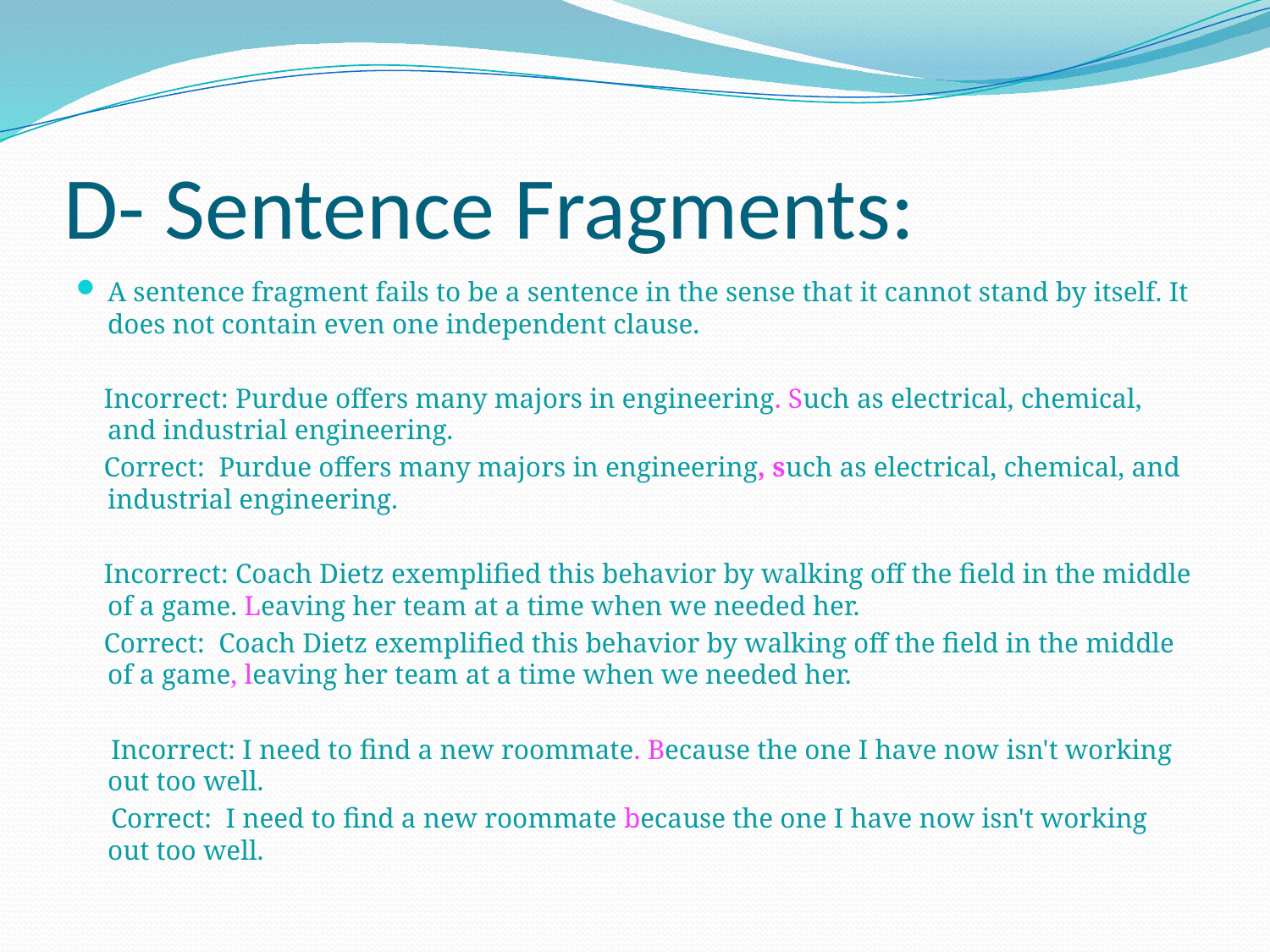

# D- Sentence Fragments:
A sentence fragment fails to be a sentence in the sense that it cannot stand by itself. It does not contain even one independent clause.

    Incorrect: Purdue offers many majors in engineering. Such as electrical, chemical, and industrial engineering.
    Correct:  Purdue offers many majors in engineering, such as electrical, chemical, and industrial engineering.

    Incorrect: Coach Dietz exemplified this behavior by walking off the field in the middle of a game. Leaving her team at a time when we needed her.
    Correct:  Coach Dietz exemplified this behavior by walking off the field in the middle of a game, leaving her team at a time when we needed her.

     Incorrect: I need to find a new roommate. Because the one I have now isn't working out too well.
     Correct:  I need to find a new roommate because the one I have now isn't working out too well.